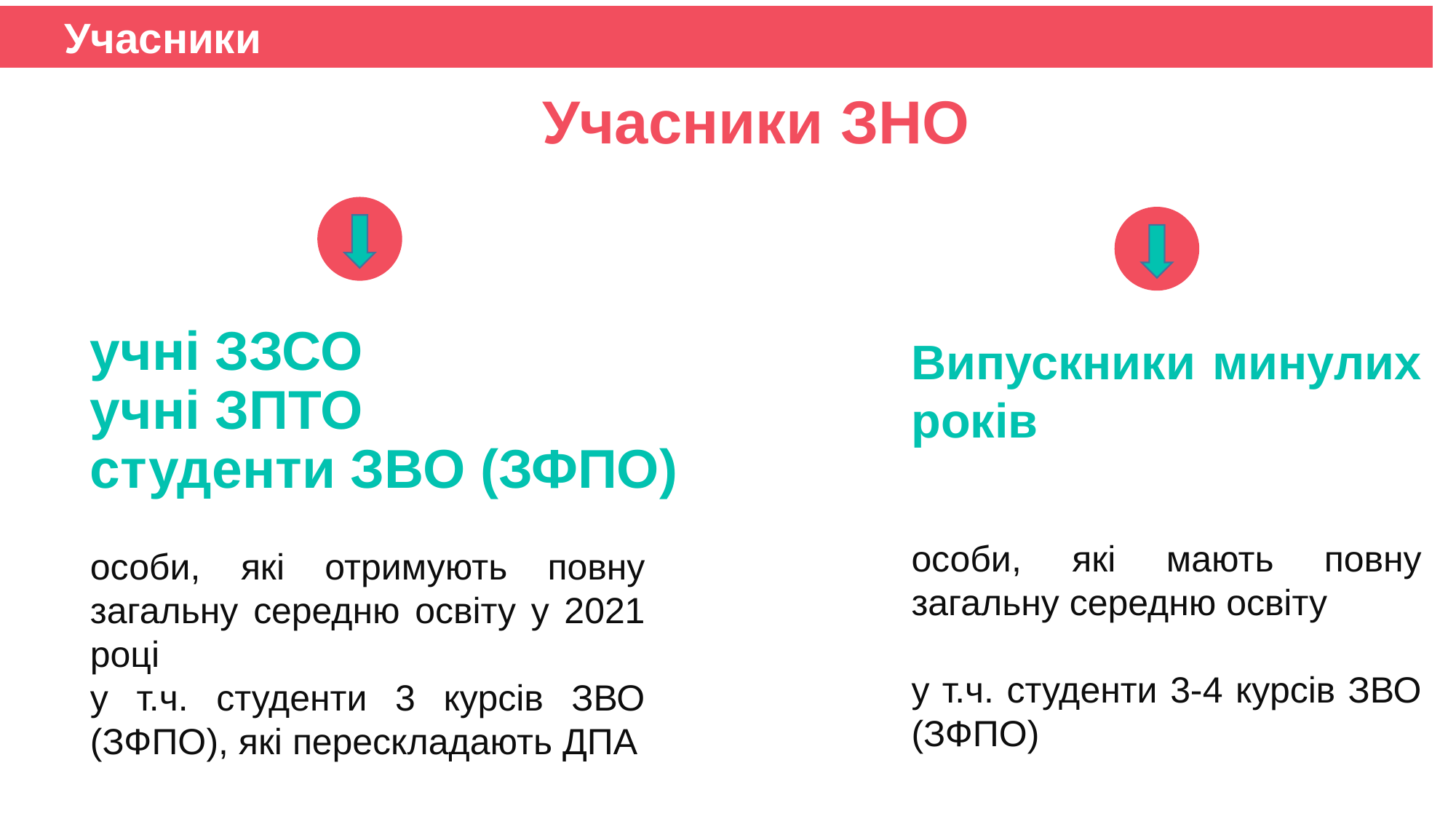

Учасники
Учасники ЗНО

учні ЗЗСО
учні ЗПТО
студенти ЗВО (ЗФПО)

Випускники минулих років

особи, які мають повну загальну середню освіту

у т.ч. студенти 3-4 курсів ЗВО (ЗФПО)
особи, які отримують повну загальну середню освіту у 2021 році
у т.ч. студенти 3 курсів ЗВО (ЗФПО), які перескладають ДПА